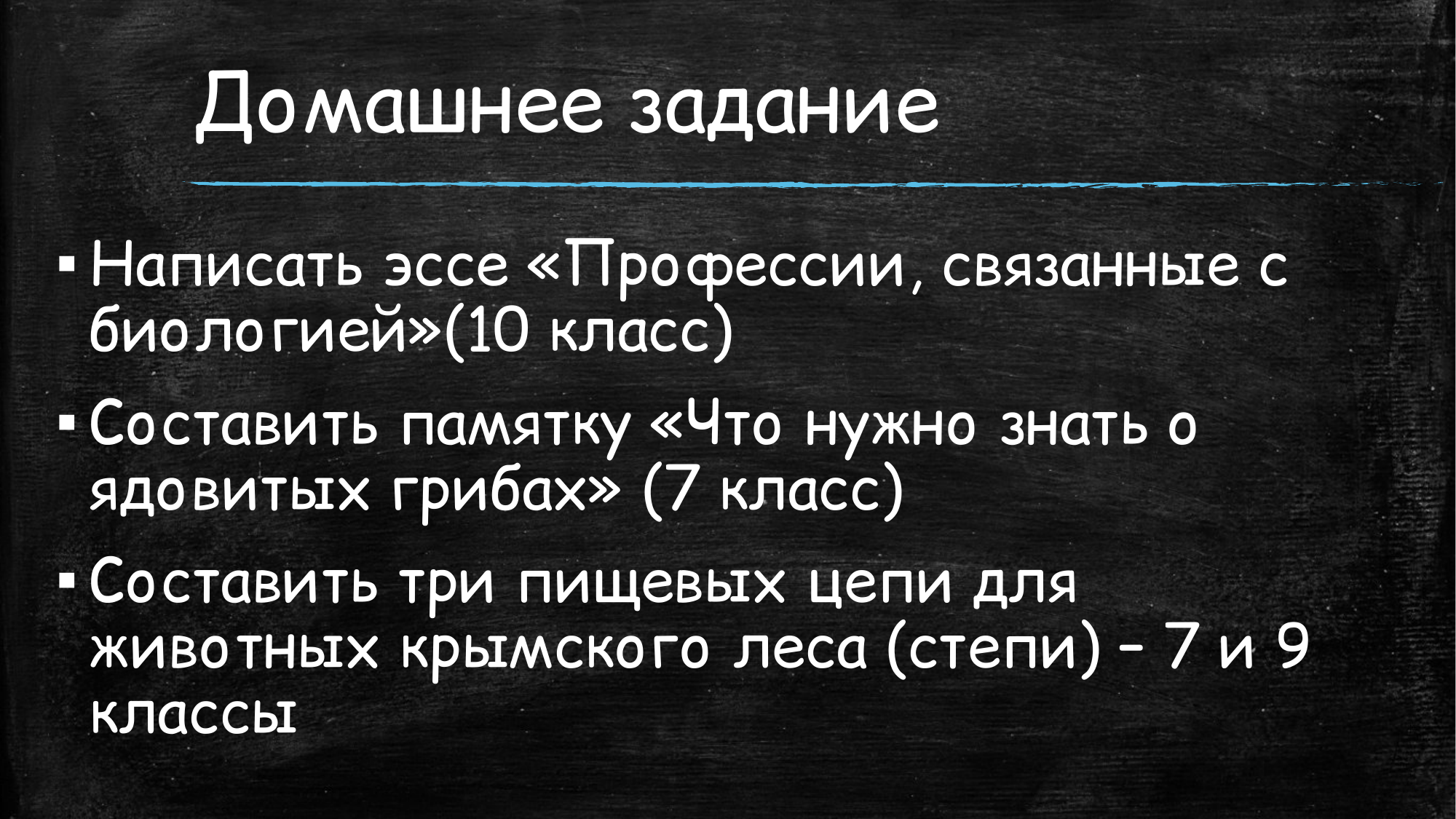

# Домашнее задание
Написать эссе «Профессии, связанные с биологией»(10 класс)
Составить памятку «Что нужно знать о ядовитых грибах» (7 класс)
Составить три пищевых цепи для животных крымского леса (степи) – 7 и 9 классы